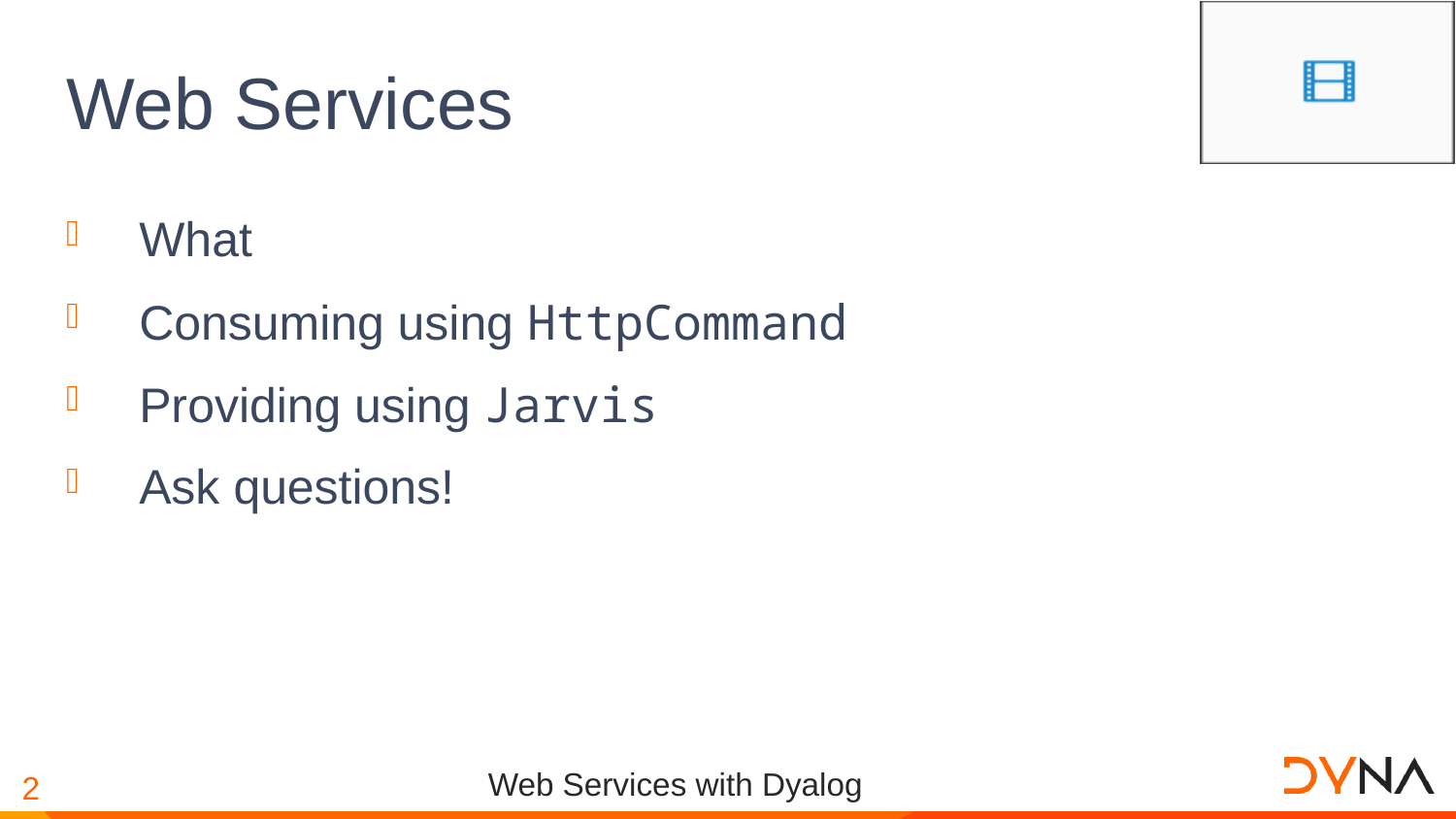

# Web Services
What
Consuming using HttpCommand
Providing using Jarvis
Ask questions!